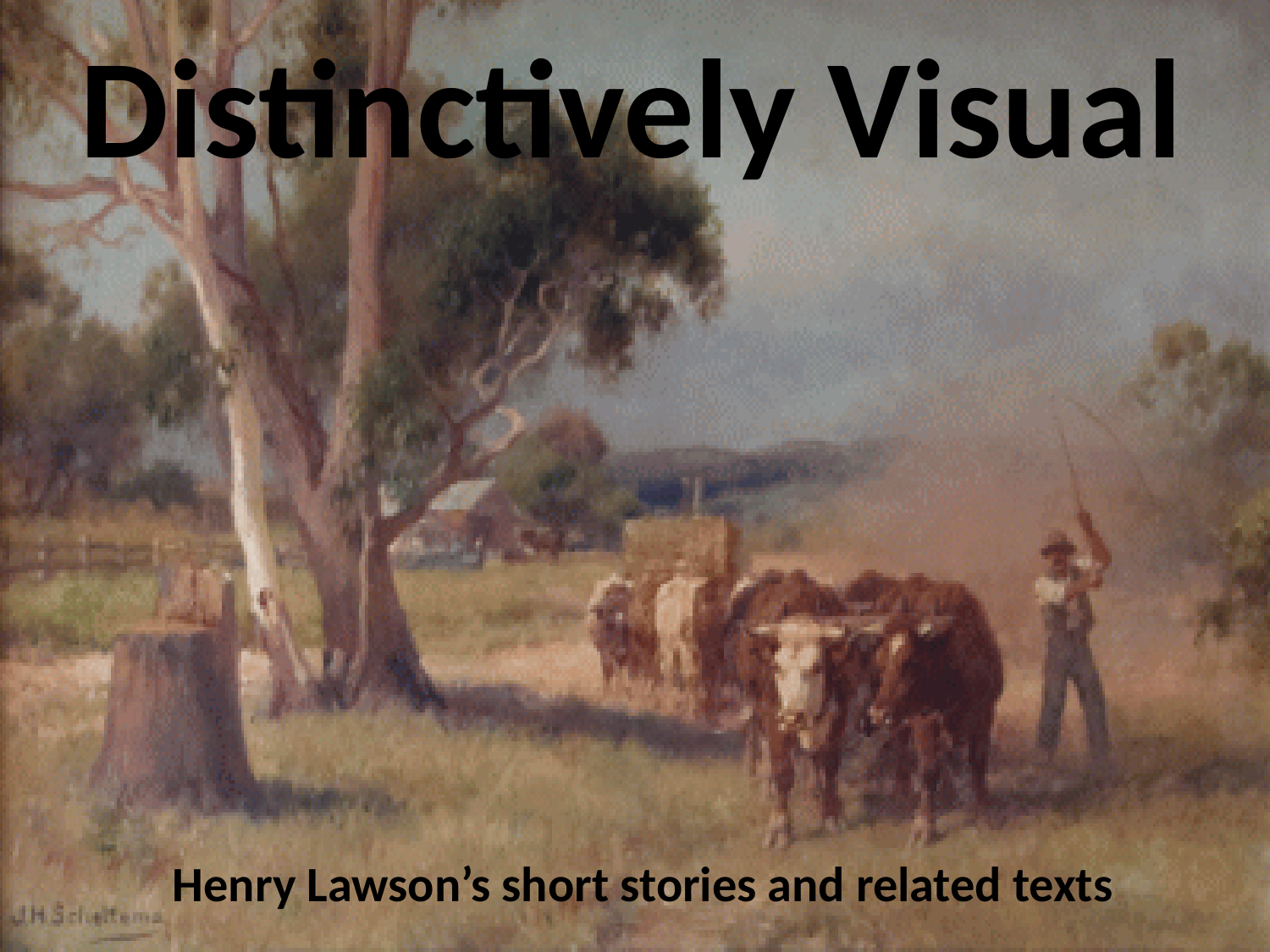

# Distinctively Visual
Henry Lawson’s short stories and related texts